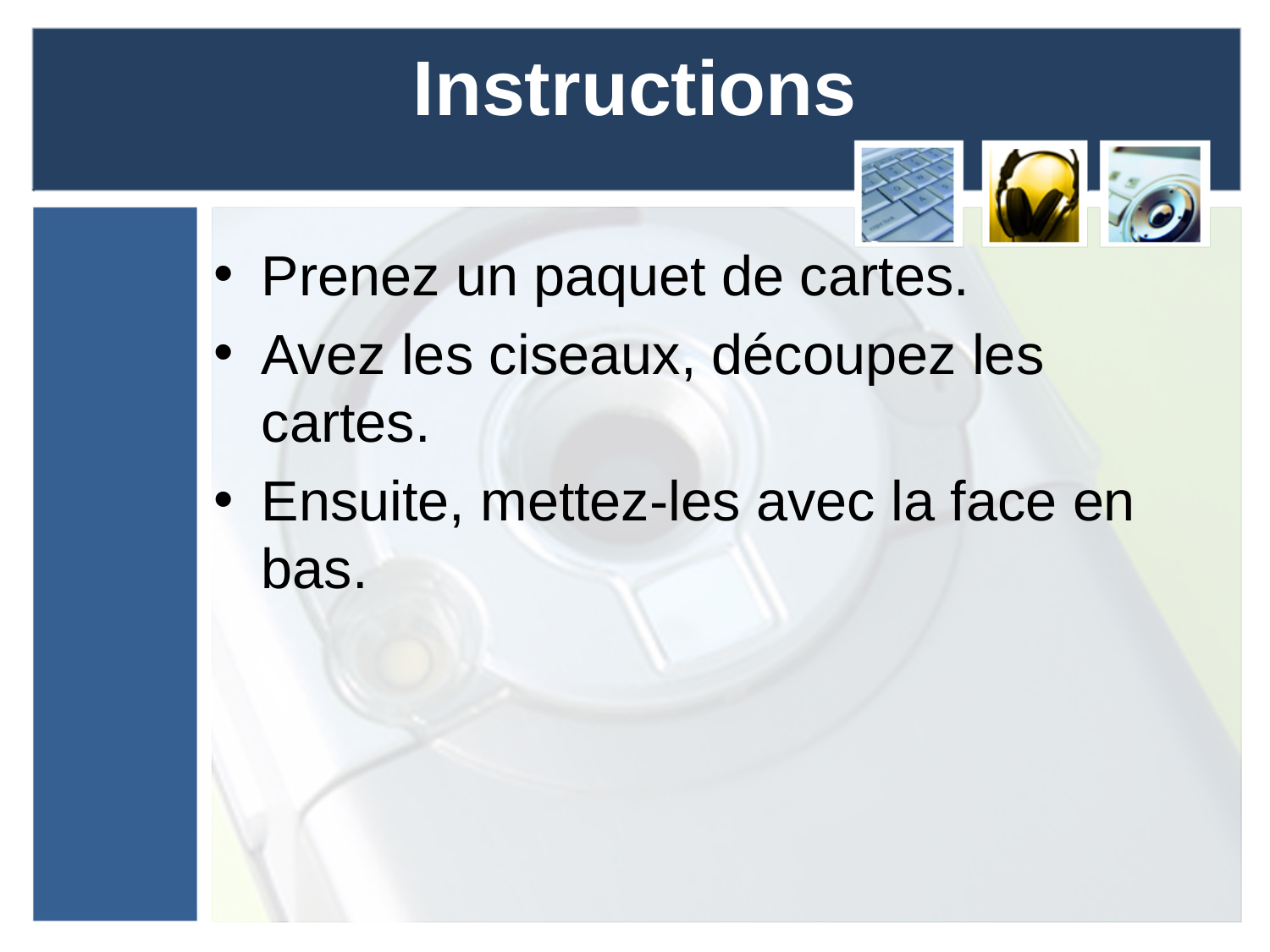

# Instructions
Prenez un paquet de cartes.
Avez les ciseaux, découpez les cartes.
Ensuite, mettez-les avec la face en bas.